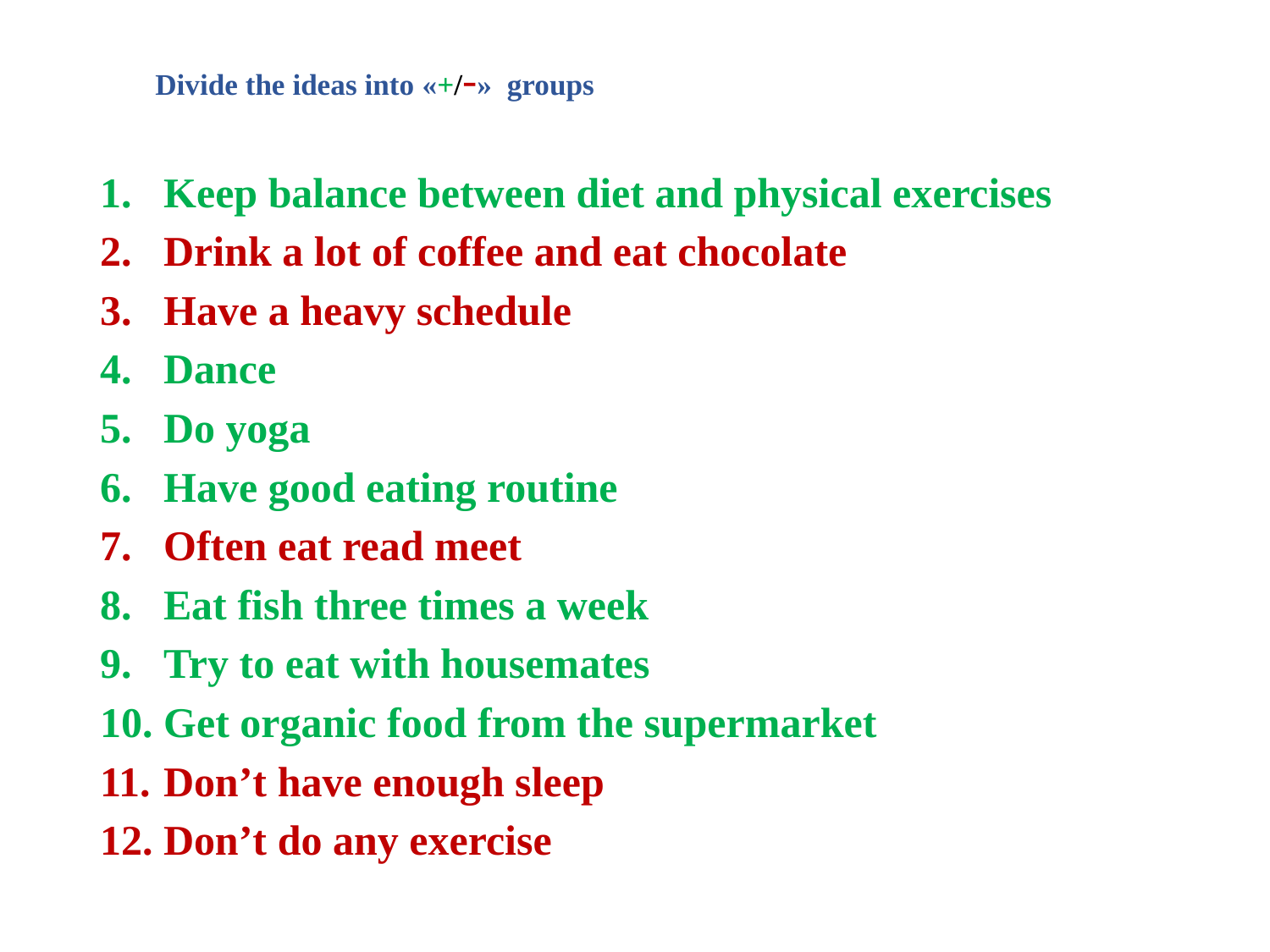

# Divide the ideas into «+/-»  groups
Keep balance between diet and physical exercises
Drink a lot of coffee and eat chocolate
Have a heavy schedule
Dance
Do yoga
Have good eating routine
Often eat read meet
Eat fish three times a week
Try to eat with housemates
Get organic food from the supermarket
Don’t have enough sleep
Don’t do any exercise